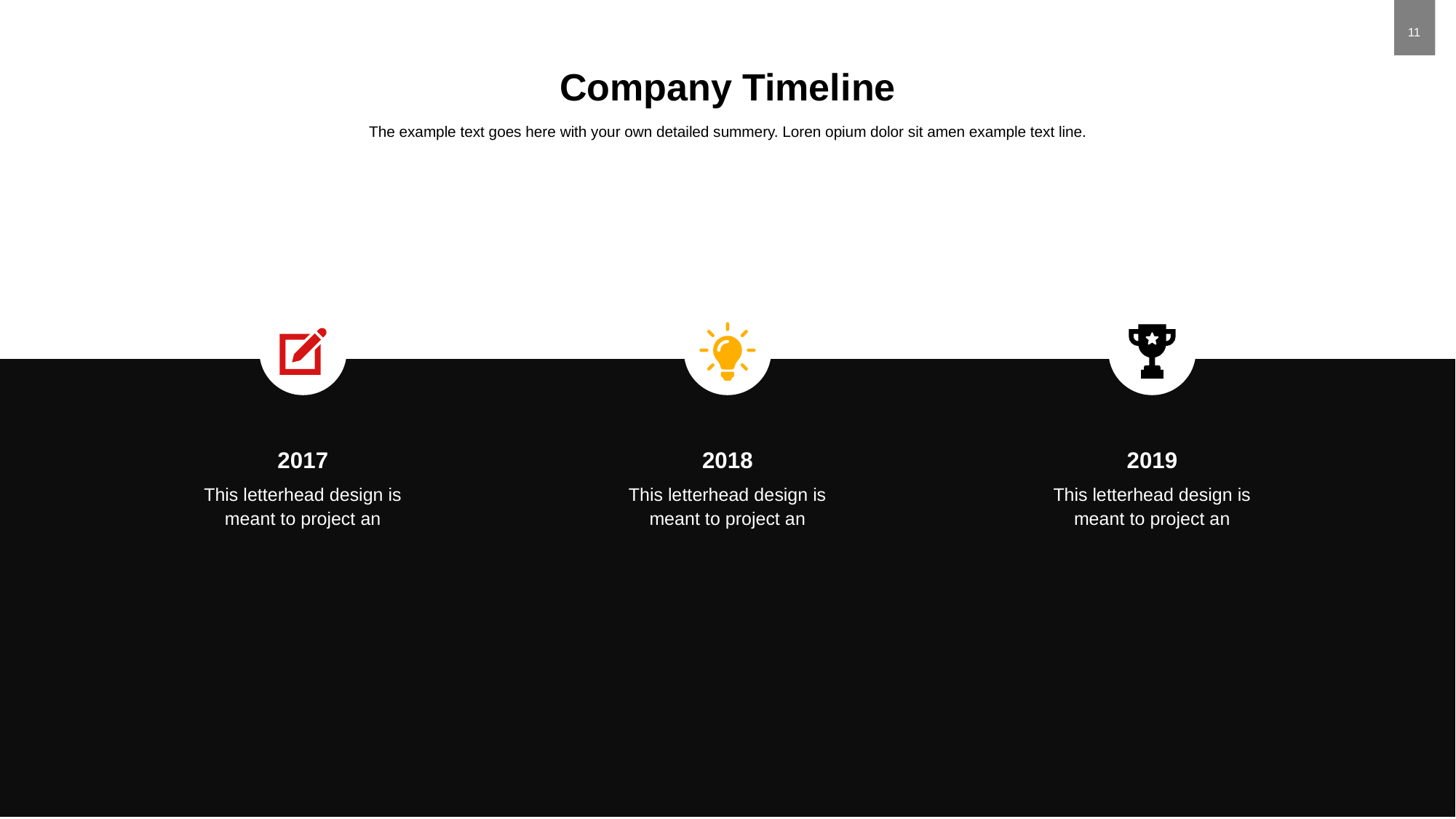

# Company Timeline
The example text goes here with your own detailed summery. Loren opium dolor sit amen example text line.

2017
This letterhead design is meant to project an

2018
This letterhead design is meant to project an

2019
This letterhead design is meant to project an